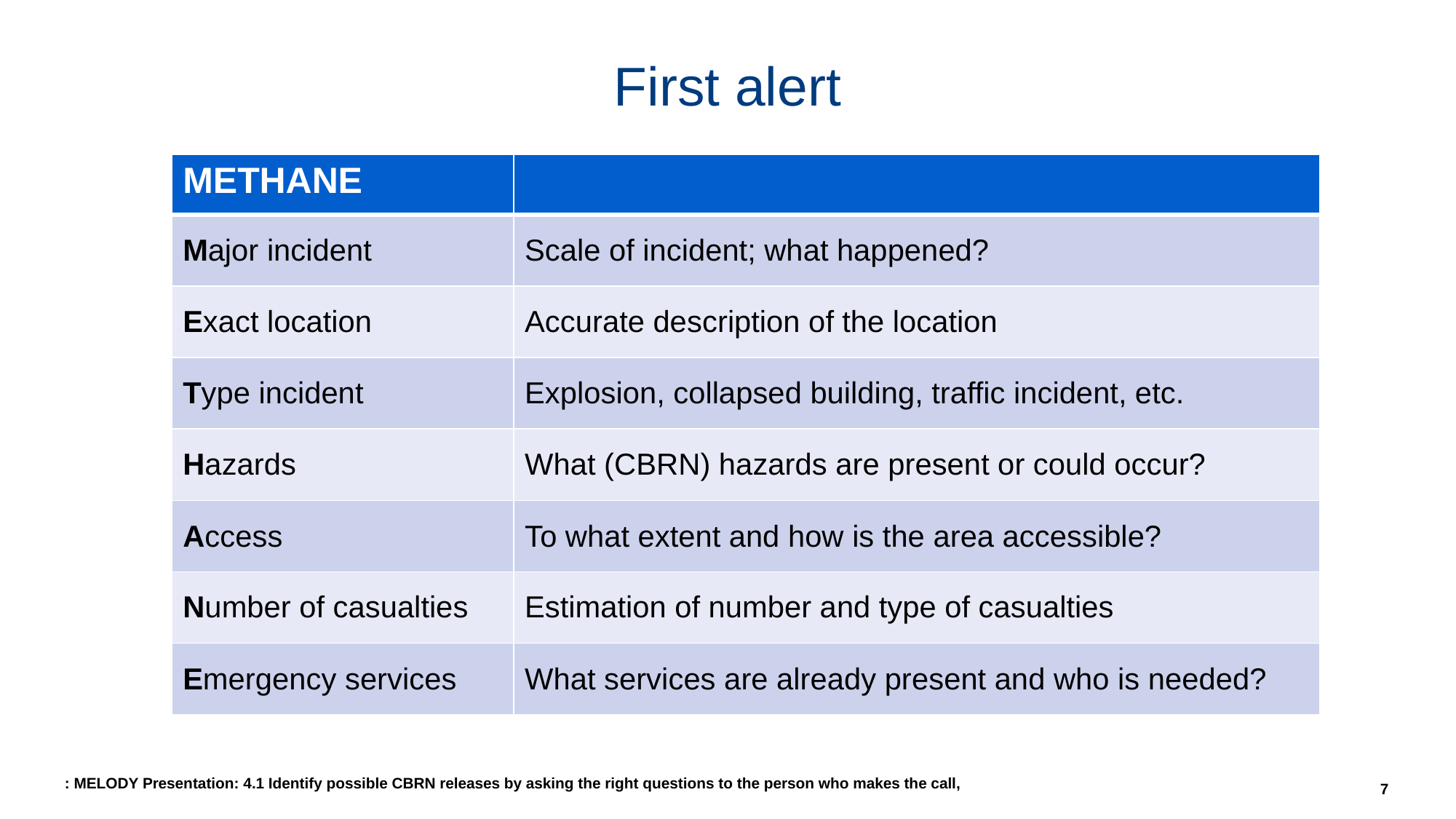

# First alert
| METHANE |  |
| --- | --- |
| Major incident | Scale of incident; what happened? |
| Exact location | Accurate description of the location |
| Type incident | Explosion, collapsed building, traffic incident, etc. |
| Hazards | What (CBRN) hazards are present or could occur? |
| Access | To what extent and how is the area accessible? |
| Number of casualties | Estimation of number and type of casualties |
| Emergency services | What services are already present and who is needed? |
: MELODY Presentation: 4.1 Identify possible CBRN releases by asking the right questions to the person who makes the call,
7